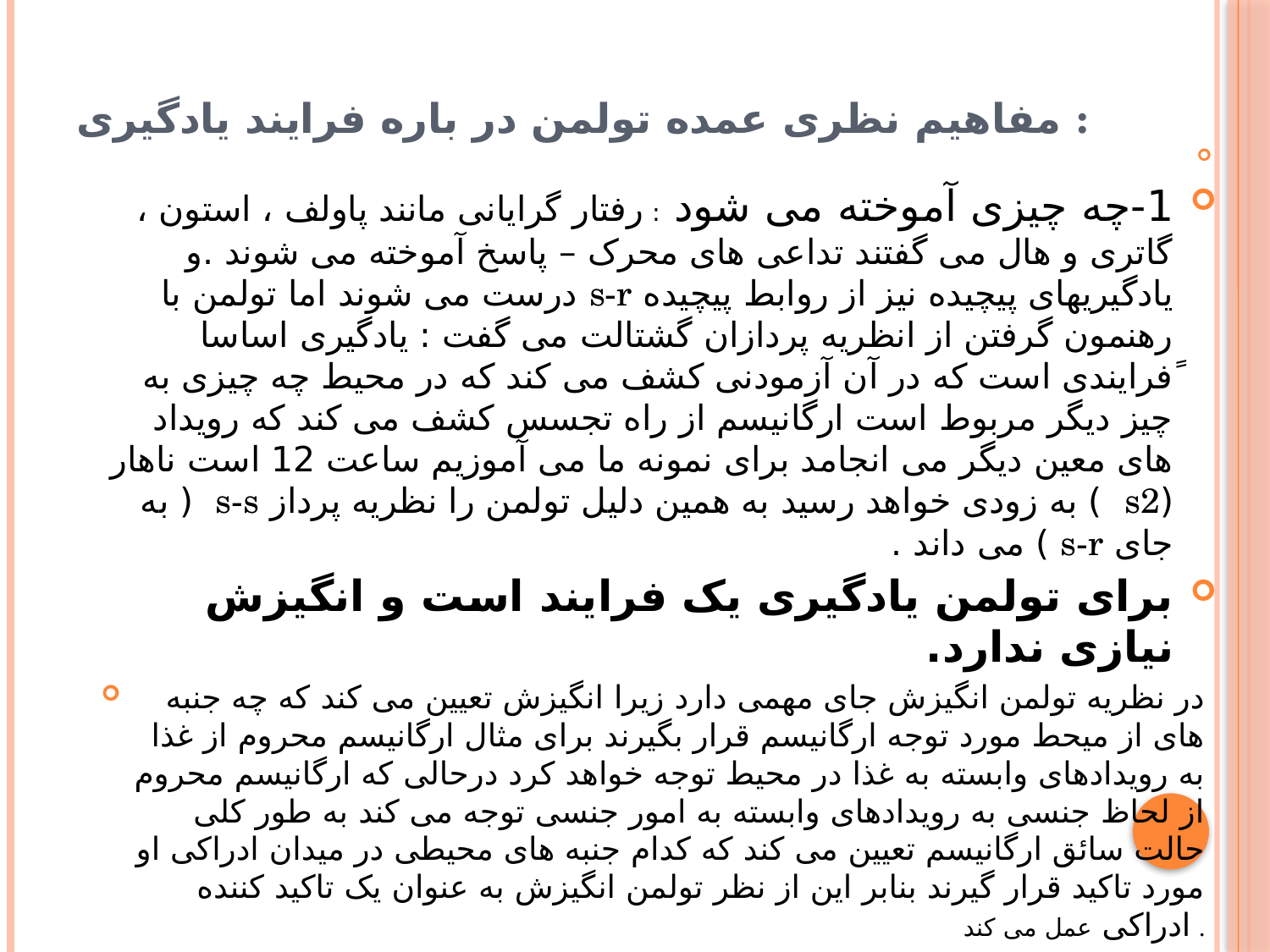

# مفاهیم نظری عمده تولمن در باره فرایند یادگیری :

1-چه چیزی آموخته می شود : رفتار گرایانی مانند پاولف ، استون ، گاتری و هال می گفتند تداعی های محرک – پاسخ آموخته می شوند .و یادگیریهای پیچیده نیز از روابط پیچیده s-r درست می شوند اما تولمن با رهنمون گرفتن از انظریه پردازان گشتالت می گفت : یادگیری اساسا ًفرایندی است که در آن آزمودنی کشف می کند که در محیط چه چیزی به چیز دیگر مربوط است ارگانیسم از راه تجسس کشف می کند که رویداد های معین دیگر می انجامد برای نمونه ما می آموزیم ساعت 12 است ناهار (s2  ) به زودی خواهد رسید به همین دلیل تولمن را نظریه پرداز s-s  ( به جای s-r ) می داند .
برای تولمن یادگیری یک فرایند است و انگیزش نیازی ندارد.
در نظریه تولمن انگیزش جای مهمی دارد زیرا انگیزش تعیین می کند که چه جنبه های از میحط مورد توجه ارگانیسم قرار بگیرند برای مثال ارگانیسم محروم از غذا به رویدادهای وابسته به غذا در محیط توجه خواهد کرد درحالی که ارگانیسم محروم از لحاظ جنسی به رویدادهای وابسته به امور جنسی توجه می کند به طور کلی حالت سائق ارگانیسم تعیین می کند که کدام جنبه های محیطی در میدان ادراکی او مورد تاکید قرار گیرند بنابر این از نظر تولمن انگیزش به عنوان یک تاکید کننده ادراکی عمل می کند .